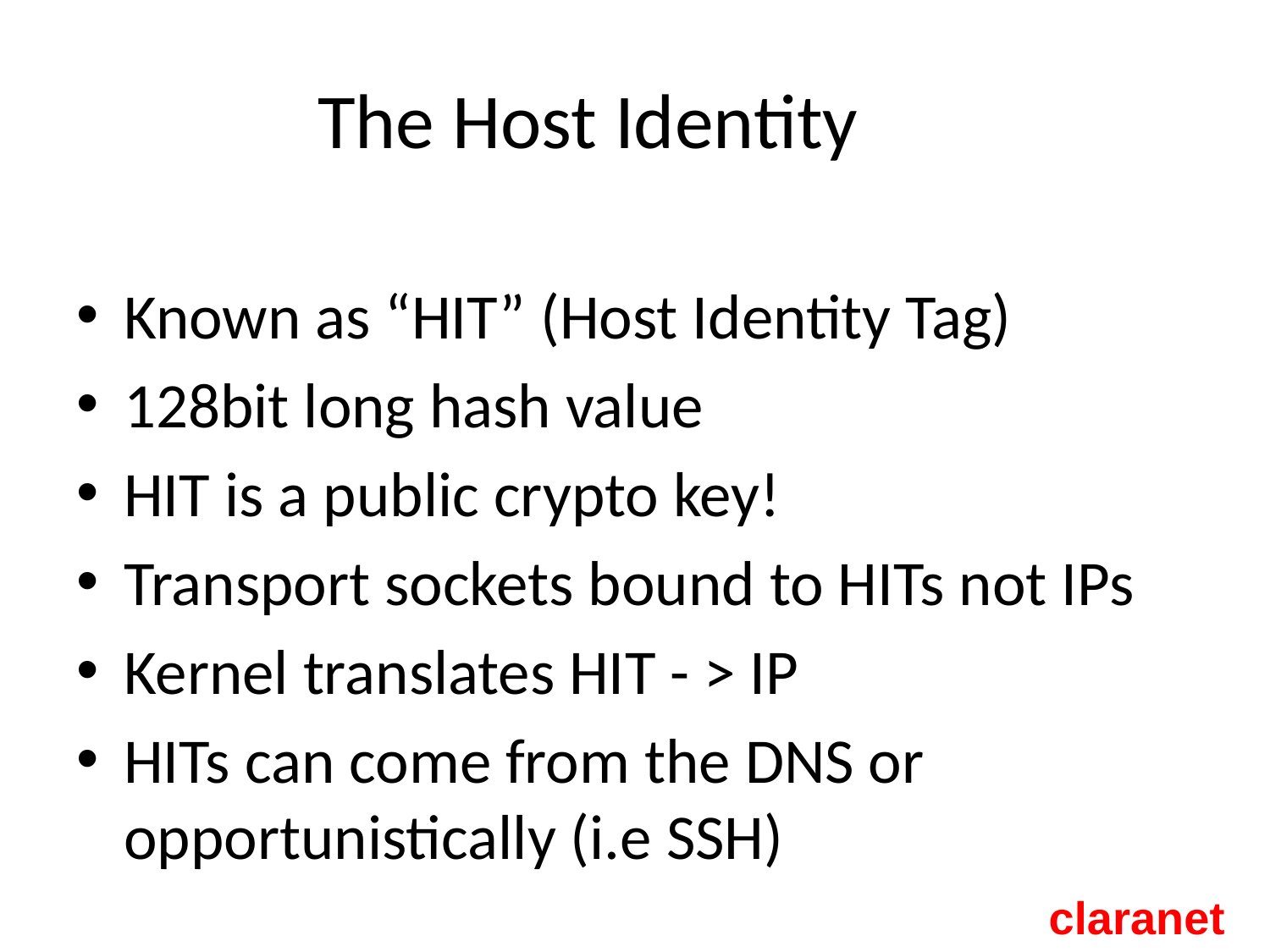

# The Host Identity
Known as “HIT” (Host Identity Tag)
128bit long hash value
HIT is a public crypto key!
Transport sockets bound to HITs not IPs
Kernel translates HIT - > IP
HITs can come from the DNS or opportunistically (i.e SSH)